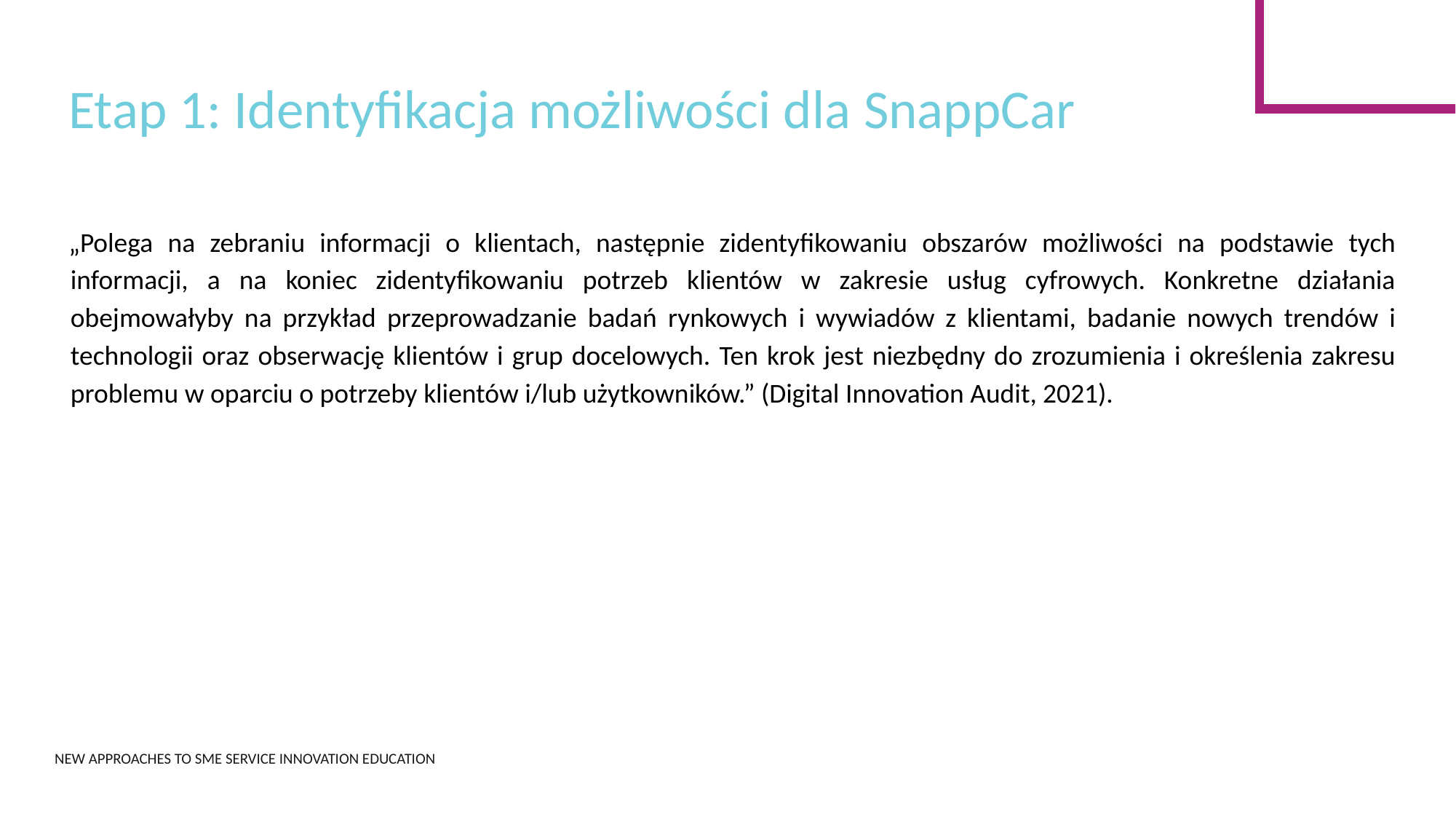

Etap 1: Identyfikacja możliwości dla SnappCar

„Polega na zebraniu informacji o klientach, następnie zidentyfikowaniu obszarów możliwości na podstawie tych informacji, a na koniec zidentyfikowaniu potrzeb klientów w zakresie usług cyfrowych. Konkretne działania obejmowałyby na przykład przeprowadzanie badań rynkowych i wywiadów z klientami, badanie nowych trendów i technologii oraz obserwację klientów i grup docelowych. Ten krok jest niezbędny do zrozumienia i określenia zakresu problemu w oparciu o potrzeby klientów i/lub użytkowników.” (Digital Innovation Audit, 2021).